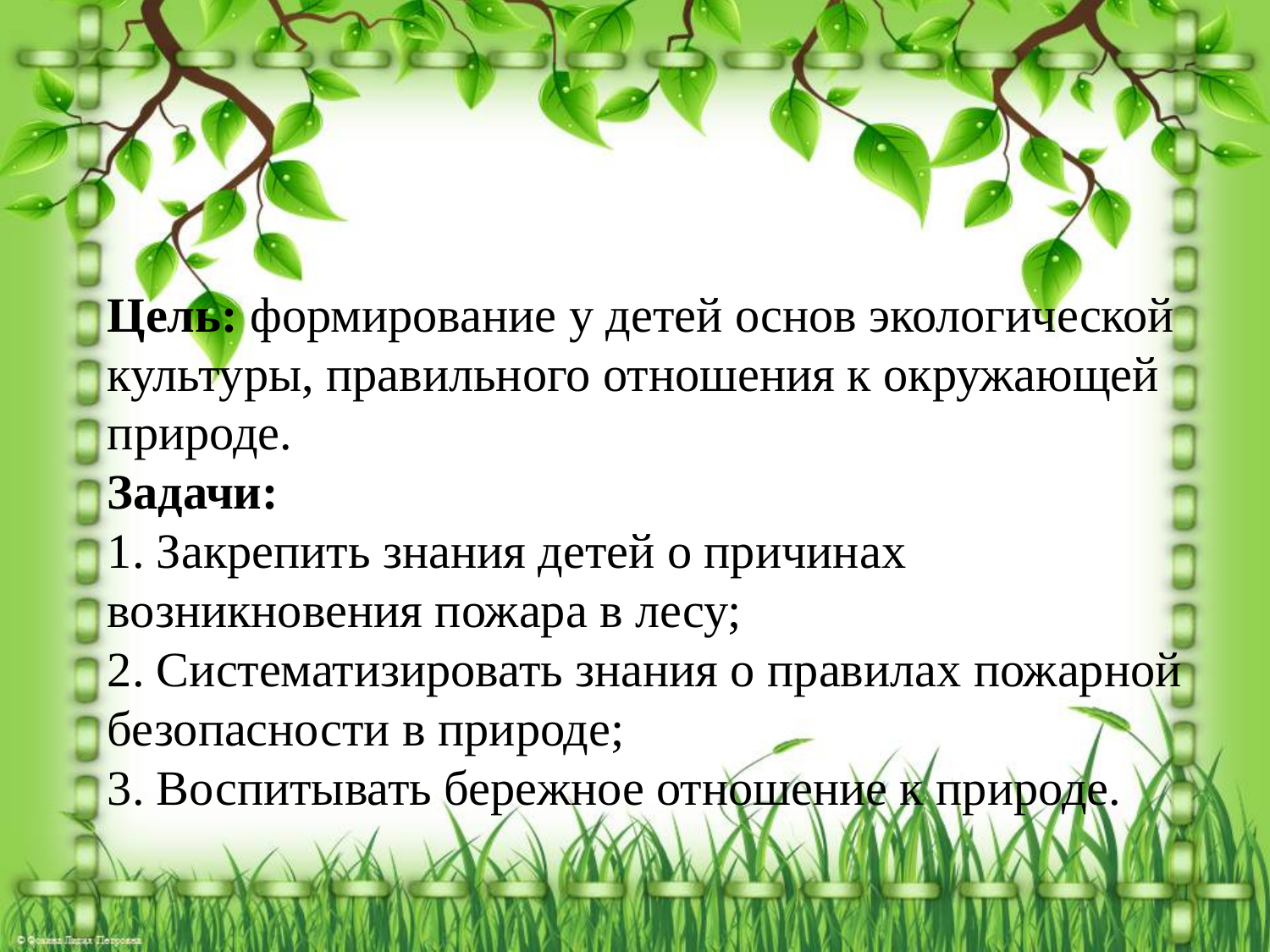

# Цель: формирование у детей основ экологической культуры, правильного отношения к окружающей природе. Задачи: 1. Закрепить знания детей о причинах возникновения пожара в лесу; 2. Систематизировать знания о правилах пожарной безопасности в природе; 3. Воспитывать бережное отношение к природе.